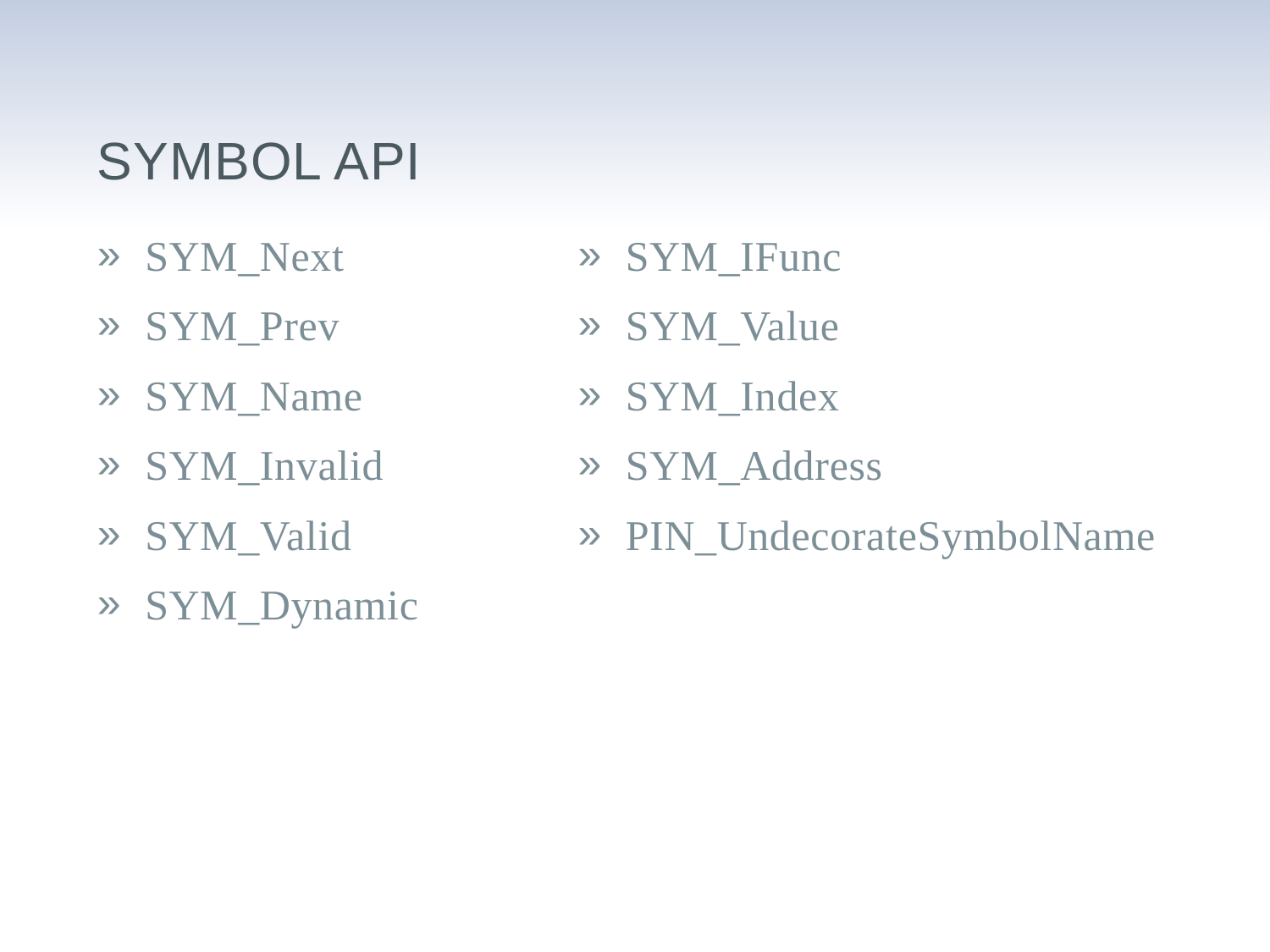

# SYMBOL API
SYM_Next
SYM_Prev
SYM_Name
SYM_Invalid
SYM_Valid
SYM_Dynamic
SYM_IFunc
SYM_Value
SYM_Index
SYM_Address
PIN_UndecorateSymbolName